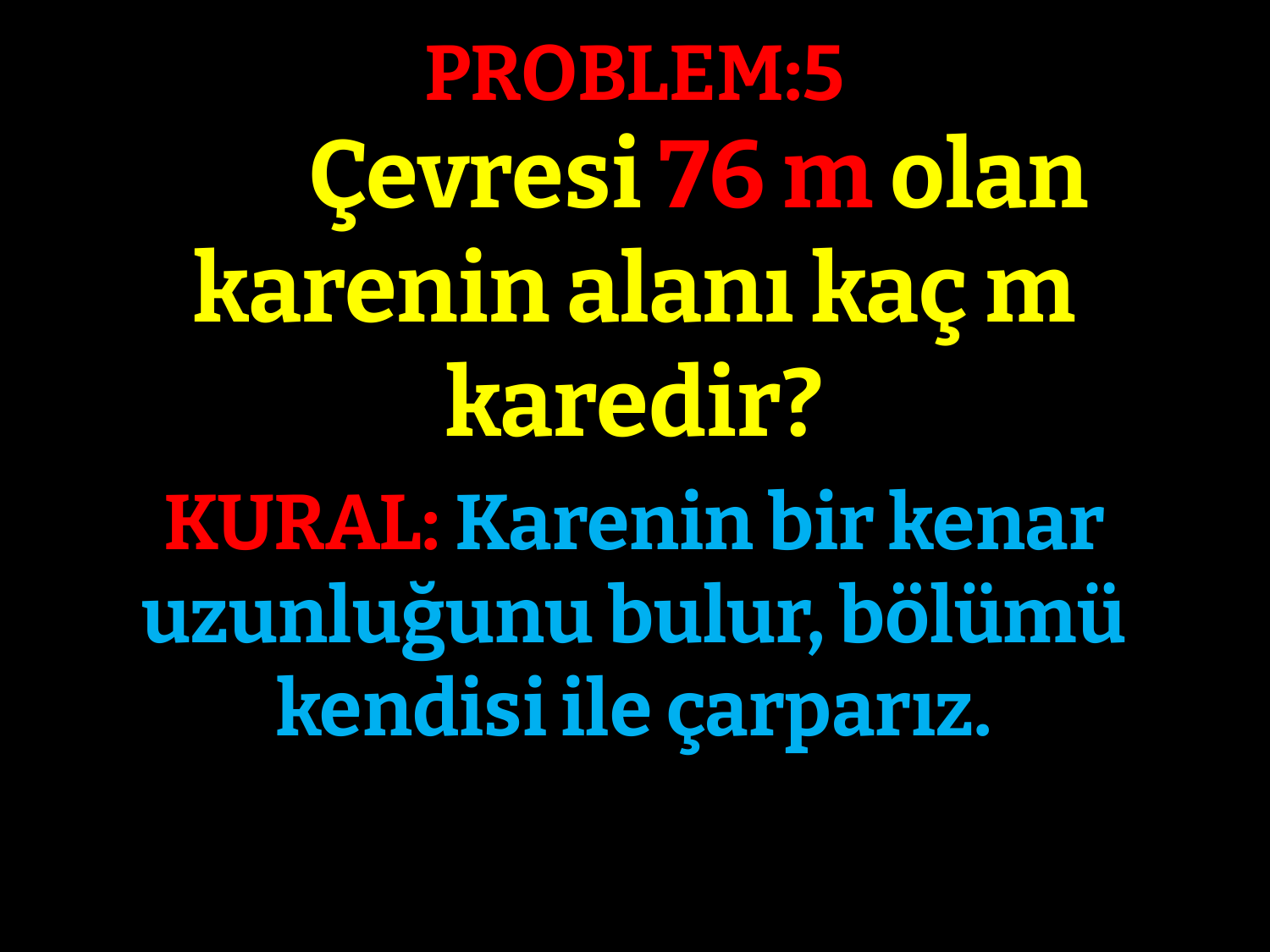

PROBLEM:5
 	Çevresi 76 m olan karenin alanı kaç m karedir?
#
KURAL: Karenin bir kenar uzunluğunu bulur, bölümü kendisi ile çarparız.